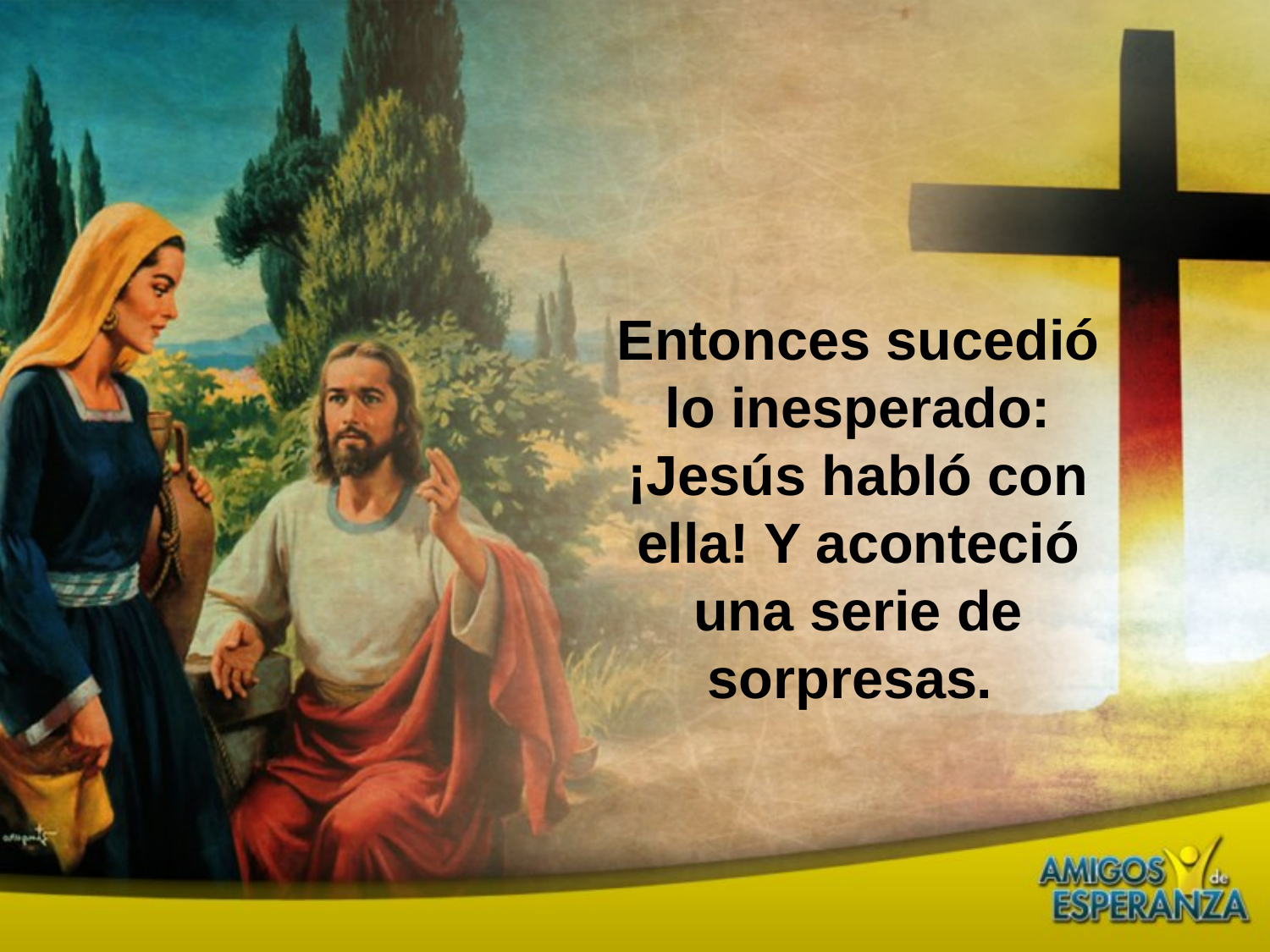

Entonces sucedió lo inesperado: ¡Jesús habló con ella! Y aconteció una serie de sorpresas.